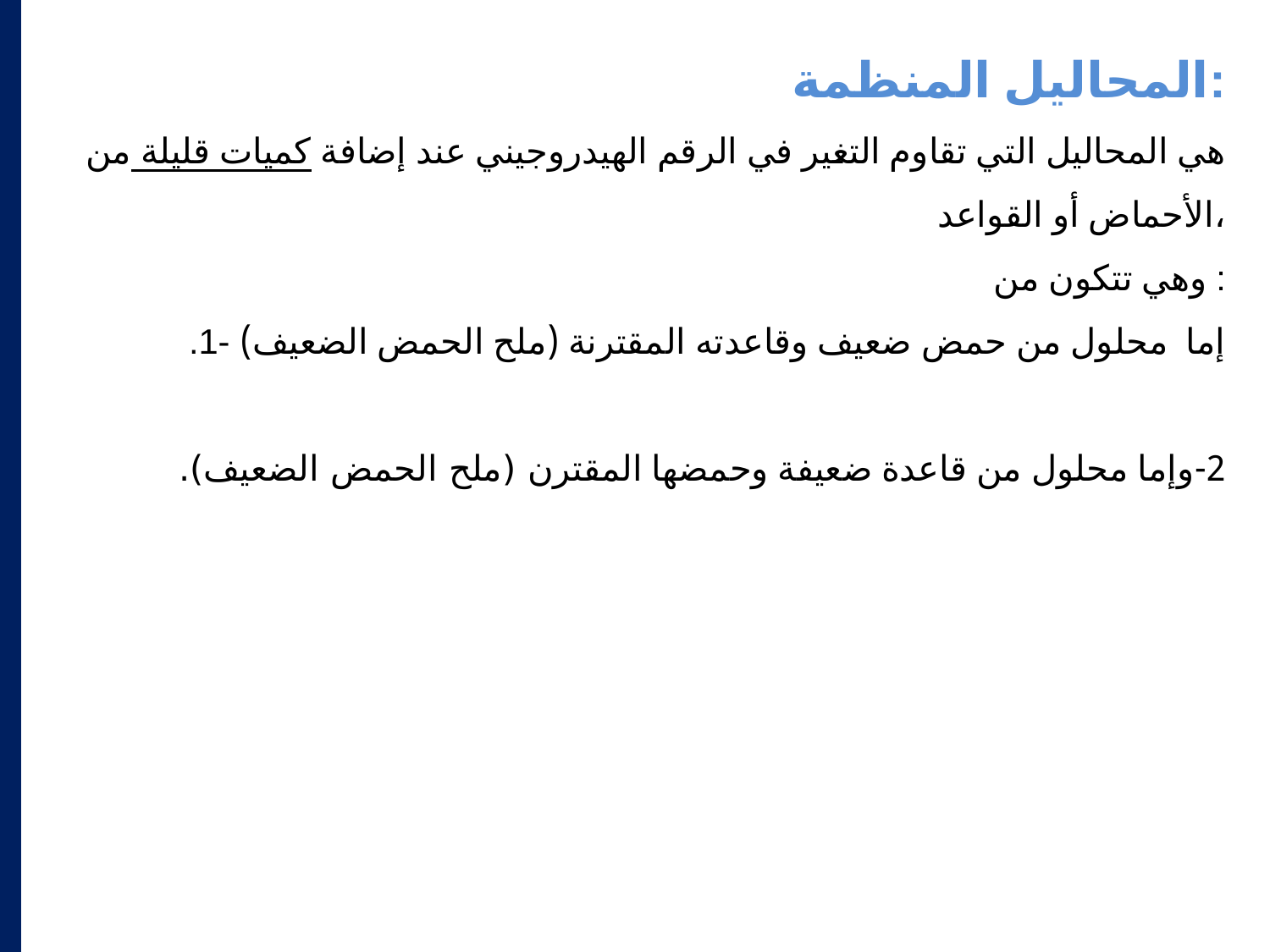

المحاليل المنظمة:
هي المحاليل التي تقاوم التغير في الرقم الهيدروجيني عند إضافة كميات قليلة من الأحماض أو القواعد،
 وهي تتكون من :
.1- إما  محلول من حمض ضعيف وقاعدته المقترنة (ملح الحمض الضعيف)

2-وإما محلول من قاعدة ضعيفة وحمضها المقترن (ملح الحمض الضعيف).